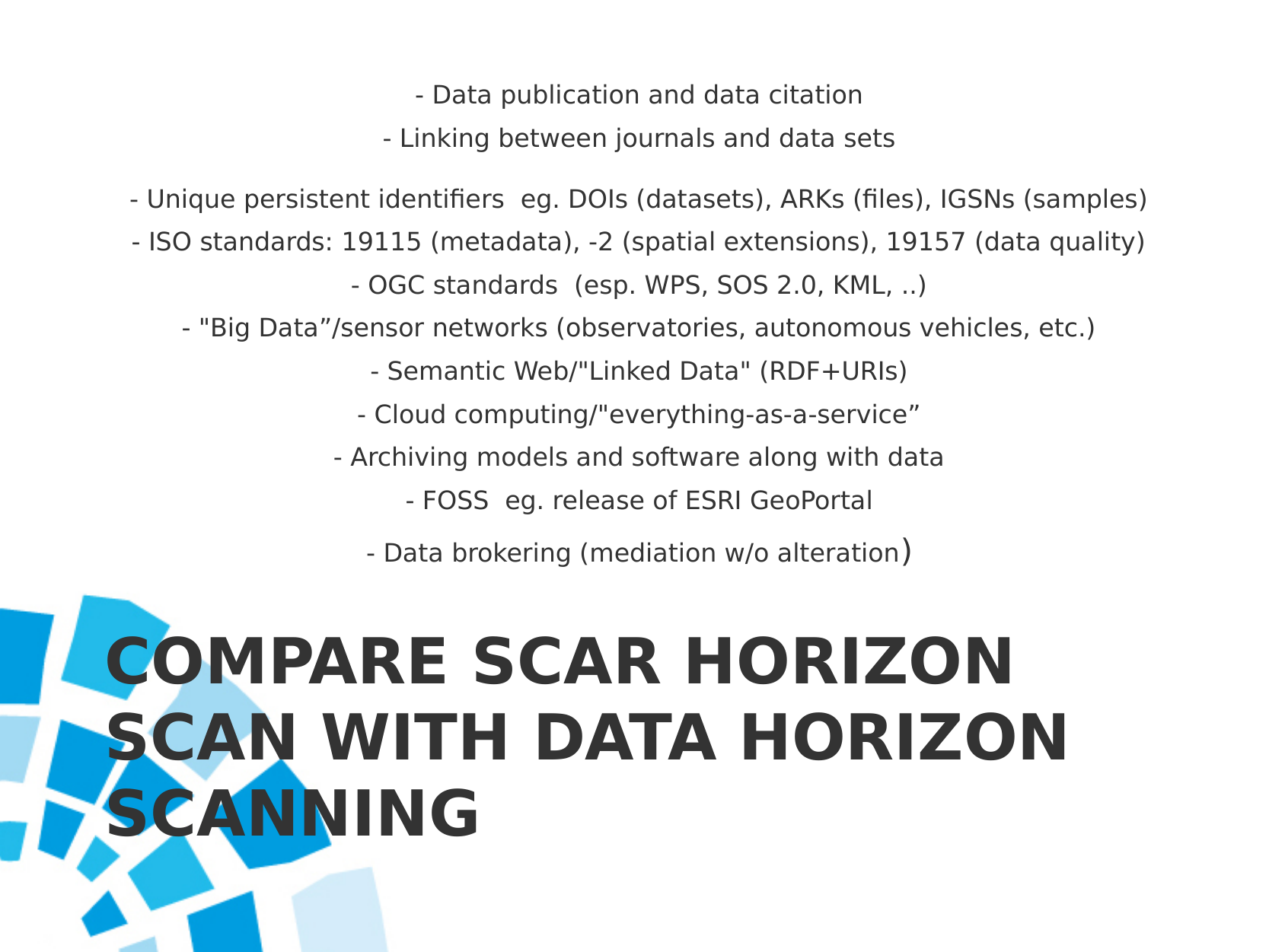

- Data publication and data citation
- Linking between journals and data sets
- Unique persistent identifiers  eg. DOIs (datasets), ARKs (files), IGSNs (samples)
- ISO standards: 19115 (metadata), -2 (spatial extensions), 19157 (data quality)
- OGC standards  (esp. WPS, SOS 2.0, KML, ..)
- "Big Data”/sensor networks (observatories, autonomous vehicles, etc.)
- Semantic Web/"Linked Data" (RDF+URIs)
- Cloud computing/"everything-as-a-service”
- Archiving models and software along with data
- FOSS  eg. release of ESRI GeoPortal
- Data brokering (mediation w/o alteration)

# Compare SCAR Horizon Scan with Data Horizon scanning